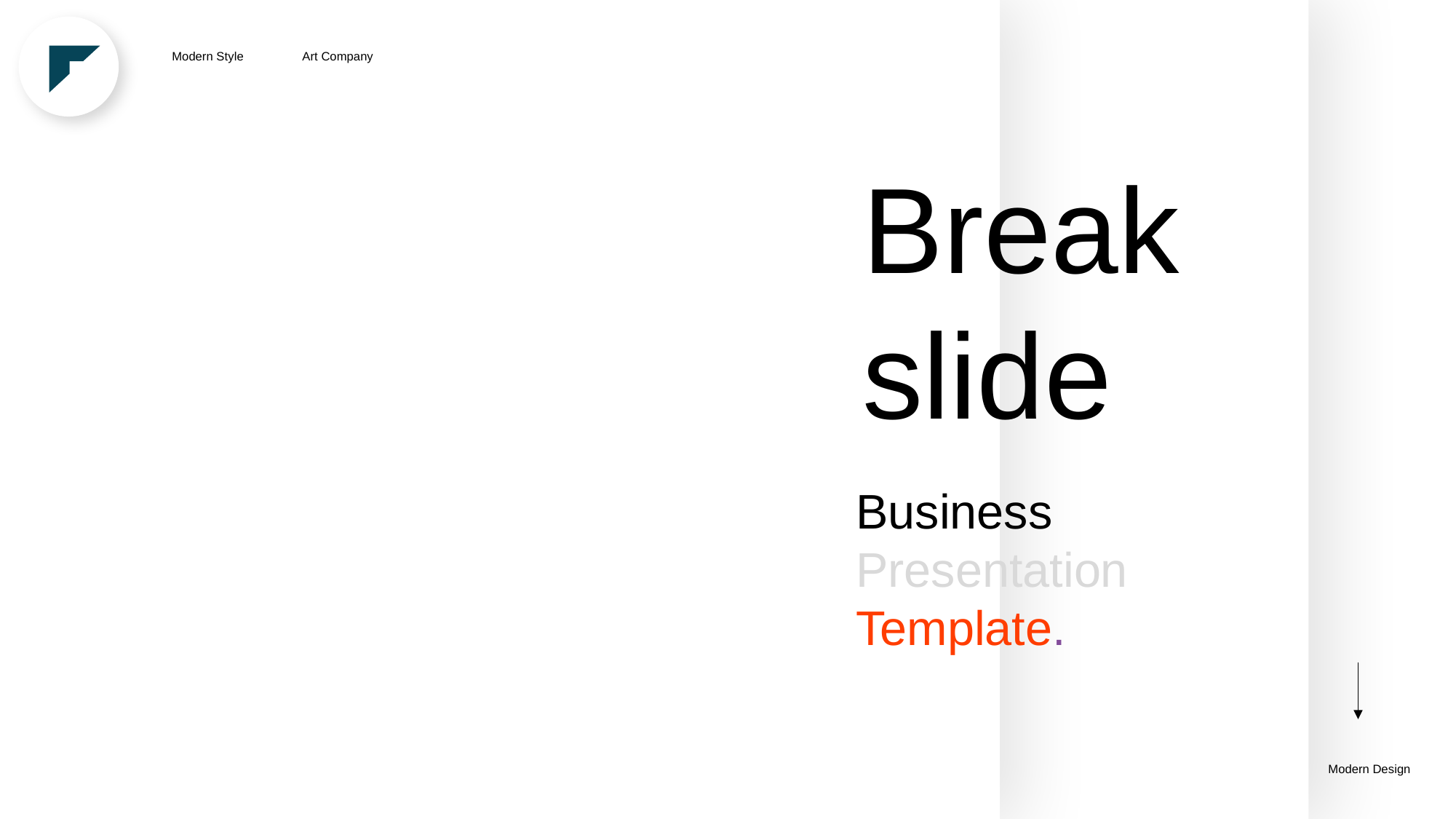

Modern Style
Art Company

Break
slide
Business Presentation Template.
Modern Design